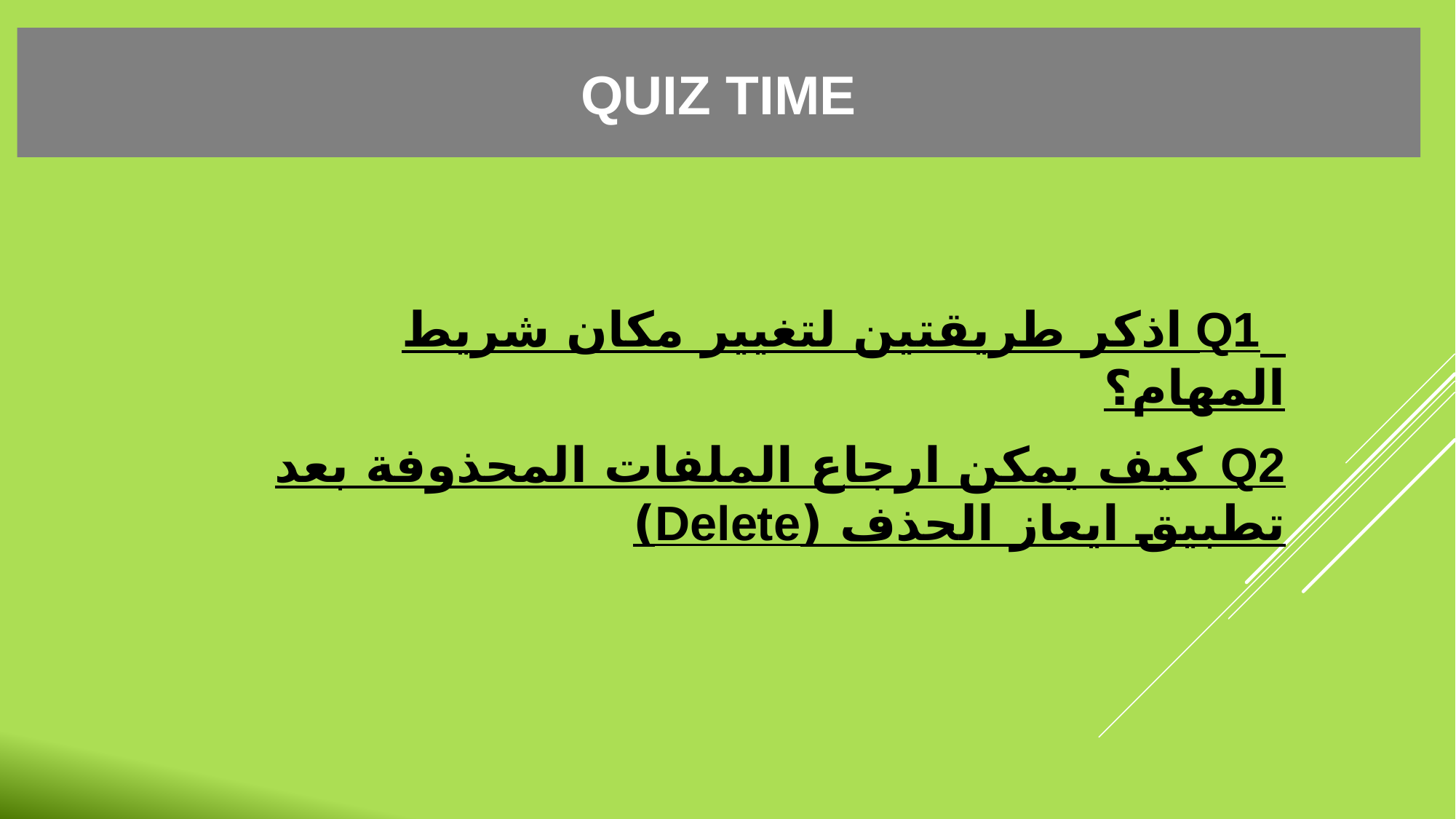

Quiz Time
  Q1 اذكر طريقتين لتغيير مكان شريط المهام؟
Q2 كيف يمكن ارجاع الملفات المحذوفة بعد تطبيق ايعاز الحذف (Delete)